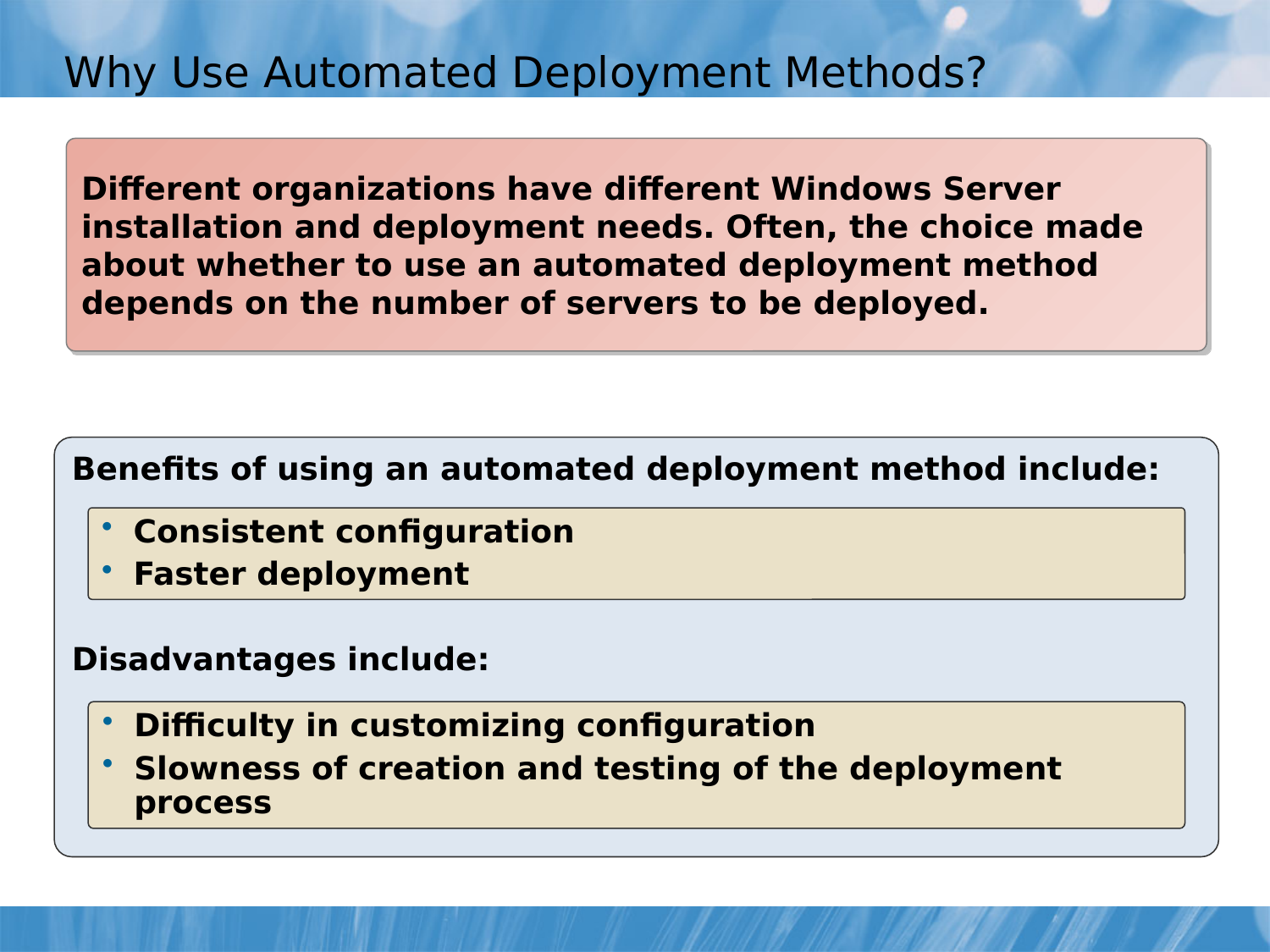

# Why Use Automated Deployment Methods?
Different organizations have different Windows Server installation and deployment needs. Often, the choice made about whether to use an automated deployment method depends on the number of servers to be deployed.
Benefits of using an automated deployment method include:

Disadvantages include:
Consistent configuration
Faster deployment
Difficulty in customizing configuration
Slowness of creation and testing of the deployment process